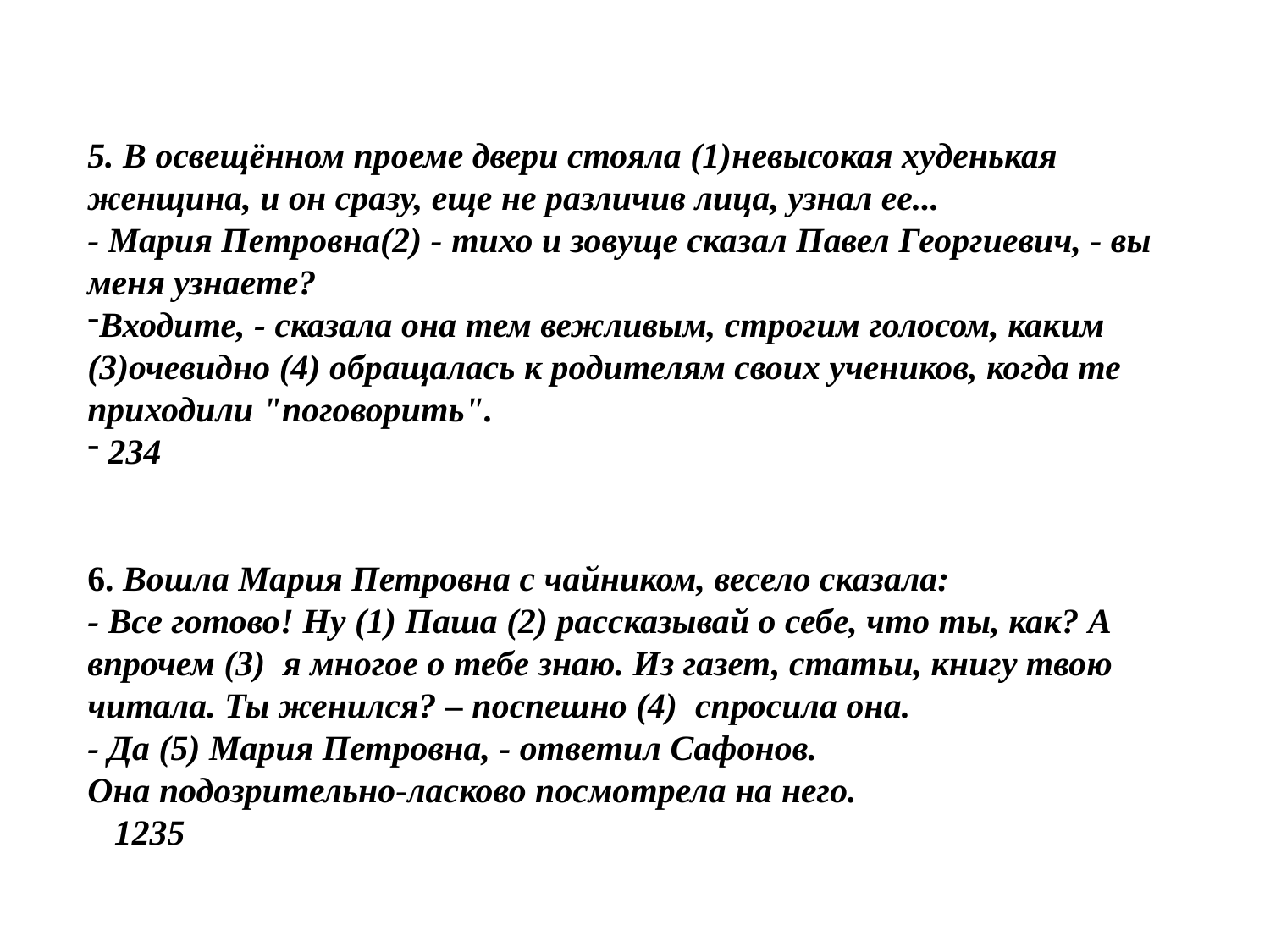

5. В освещённом проеме двери стояла (1)невысокая худенькая женщина, и он сразу, еще не различив лица, узнал ее...
- Мария Петровна(2) - тихо и зовуще сказал Павел Георгиевич, - вы меня узнаете?
Входите, - сказала она тем вежливым, строгим голосом, каким (3)очевидно (4) обращалась к родителям своих учеников, когда те приходили "поговорить".
 234

6. Вошла Мария Петровна с чайником, весело сказала:
- Все готово! Ну (1) Паша (2) рассказывай о себе, что ты, как? А впрочем (3)  я многое о тебе знаю. Из газет, статьи, книгу твою читала. Ты женился? – поспешно (4)  спросила она.
- Да (5) Мария Петровна, - ответил Сафонов.
Она подозрительно-ласково посмотрела на него.
   1235